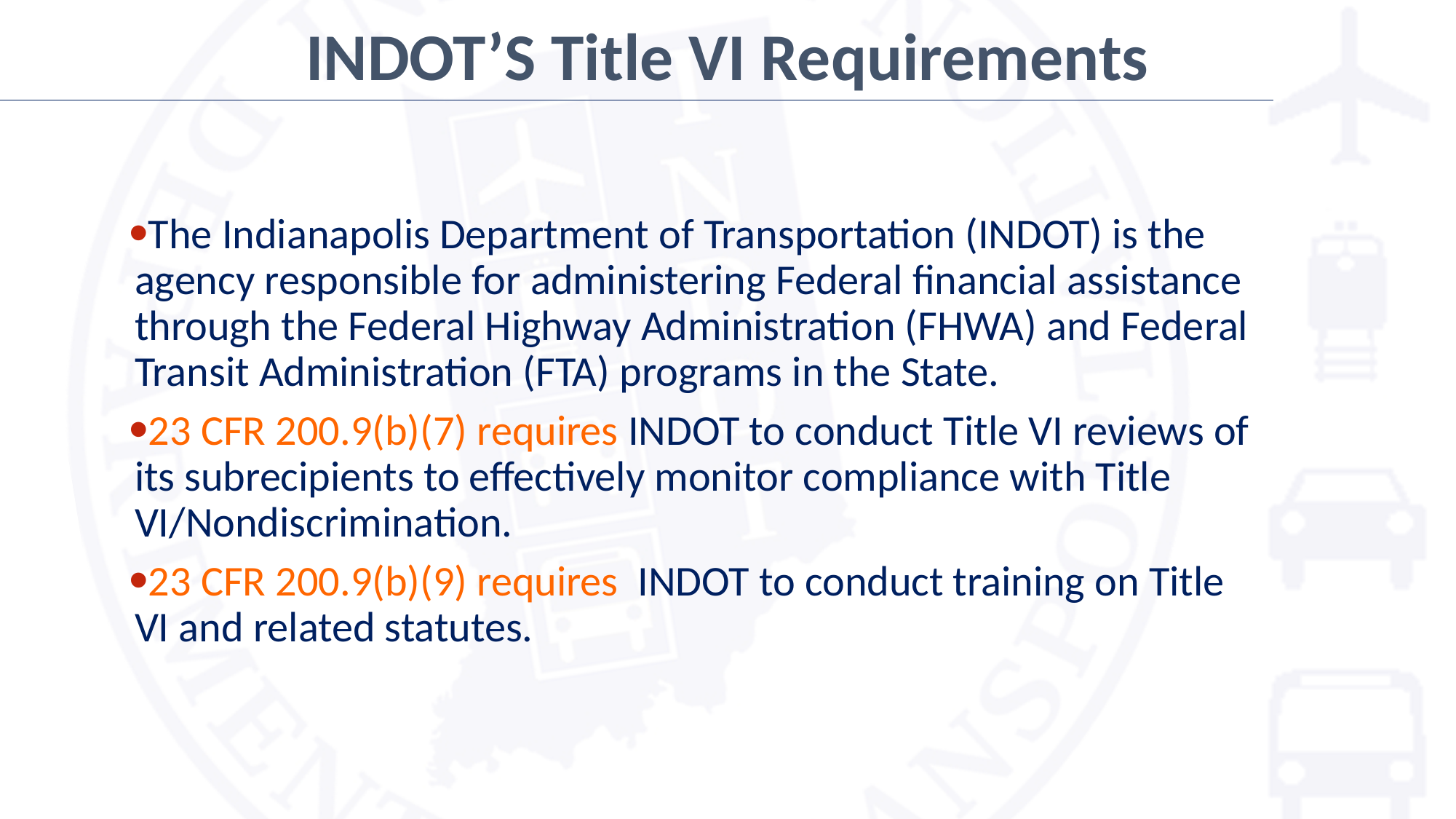

# INDOT’S Title VI Requirements

The Indianapolis Department of Transportation (INDOT) is the agency responsible for administering Federal financial assistance through the Federal Highway Administration (FHWA) and Federal Transit Administration (FTA) programs in the State.
23 CFR 200.9(b)(7) requires INDOT to conduct Title VI reviews of its subrecipients to effectively monitor compliance with Title VI/Nondiscrimination.
23 CFR 200.9(b)(9) requires  INDOT to conduct training on Title VI and related statutes.